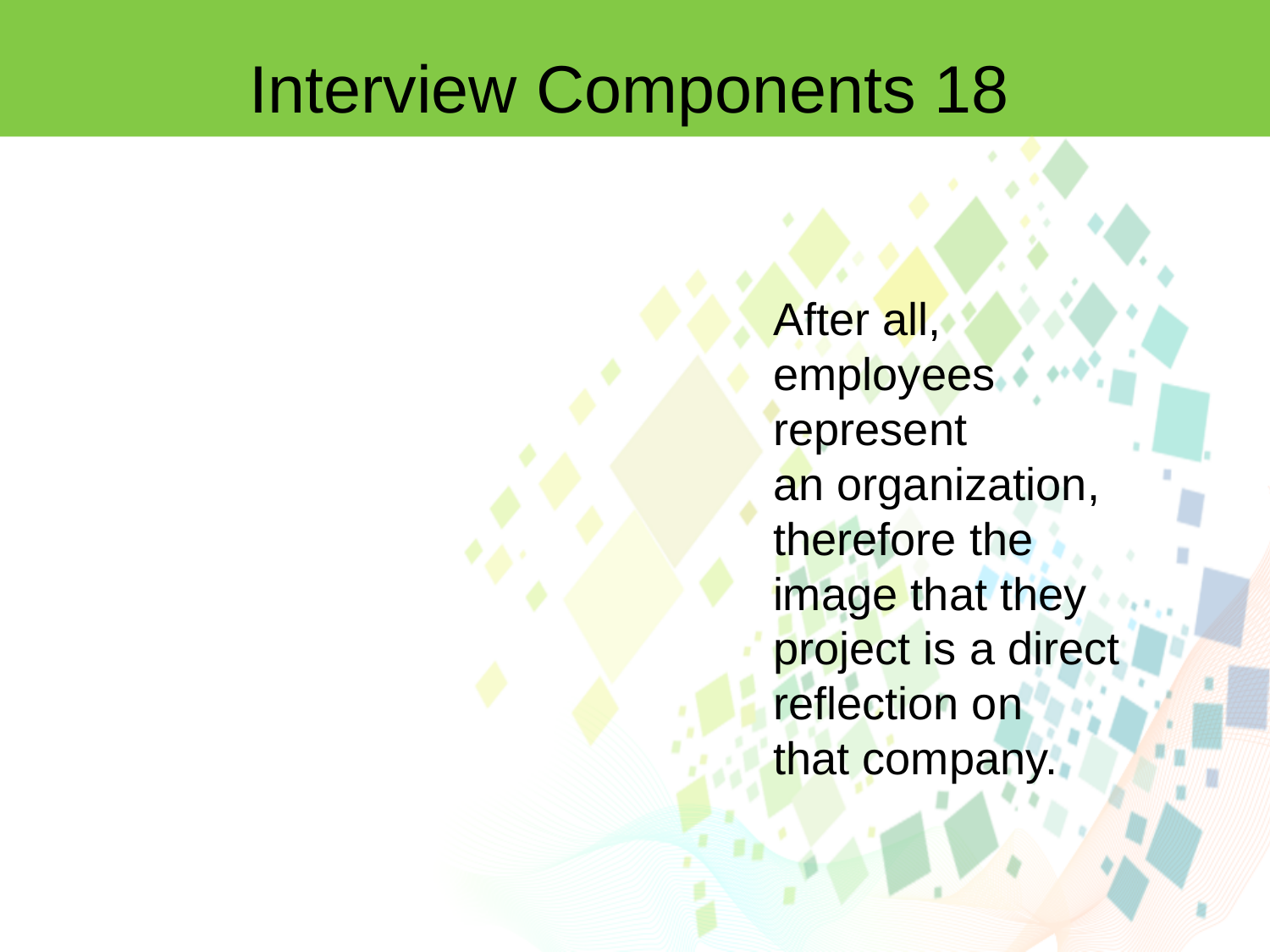

Interview Components 18
After all, employees represent
an organization, therefore the image that they project is a direct reflection on
that company.